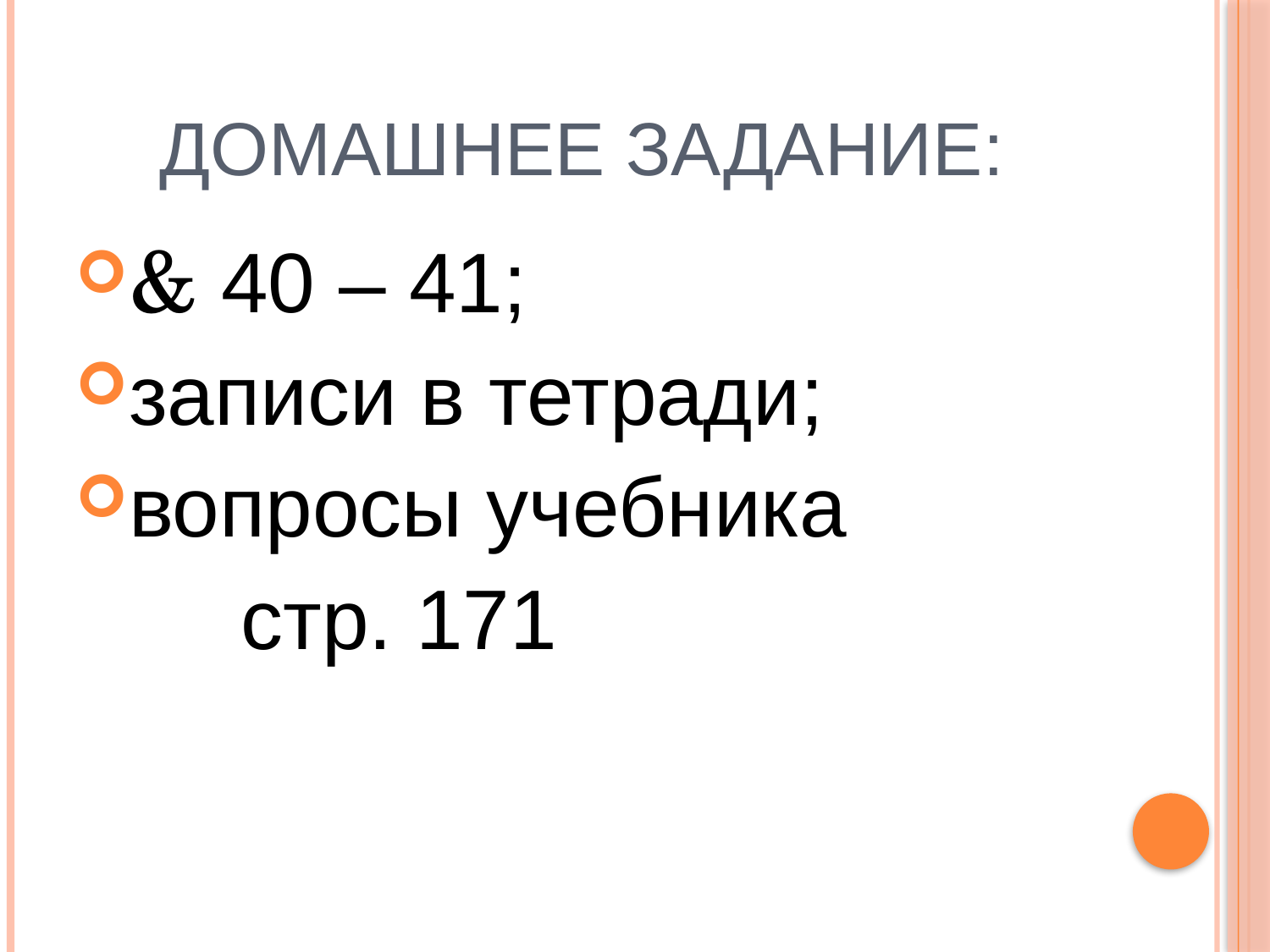

# ДОМАШНЕЕ ЗАДАНИЕ:
& 40 – 41;
записи в тетради;
вопросы учебника
		стр. 171